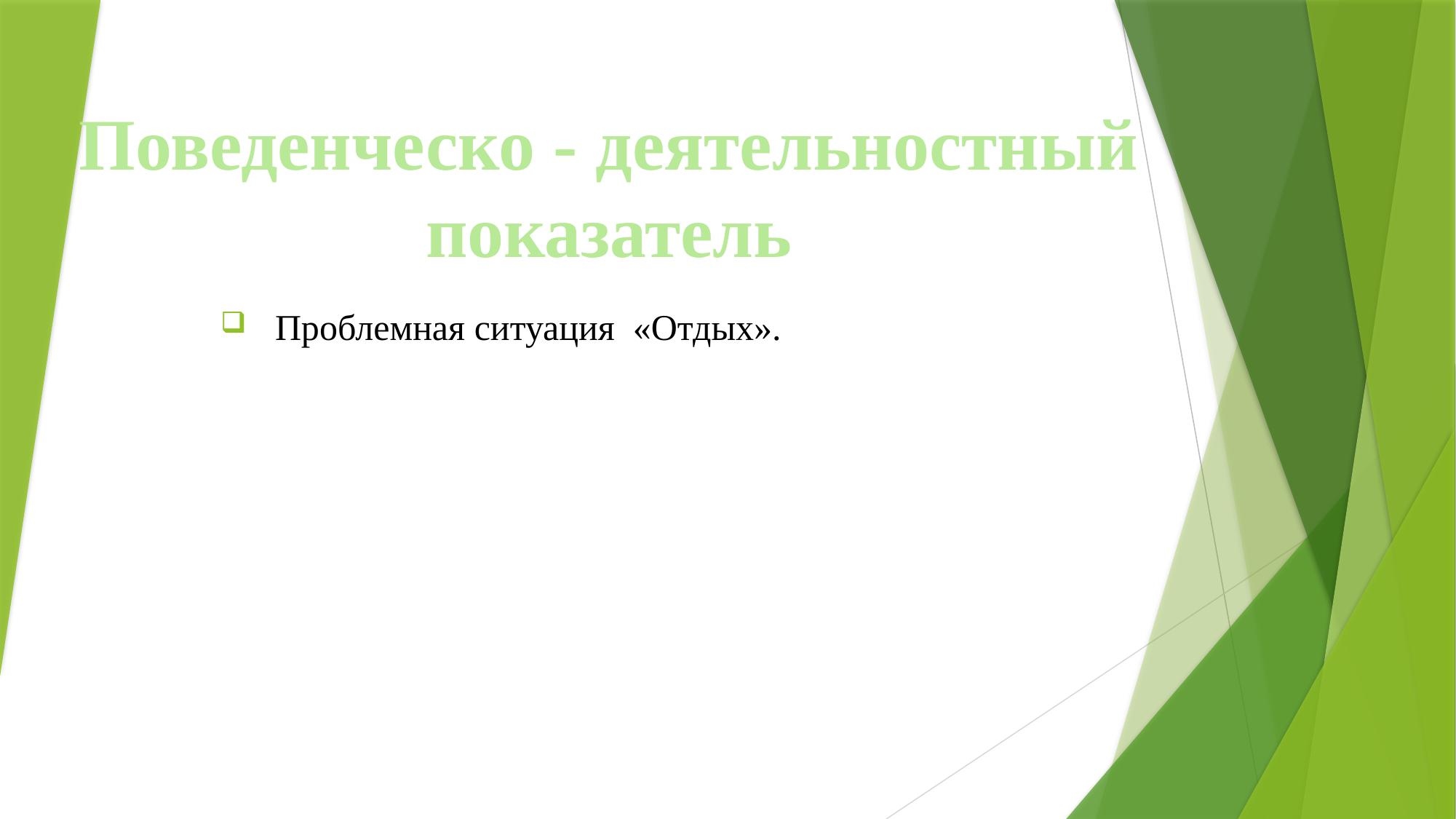

# Поведенческо - деятельностный показатель

Проблемная ситуация  «Отдых».